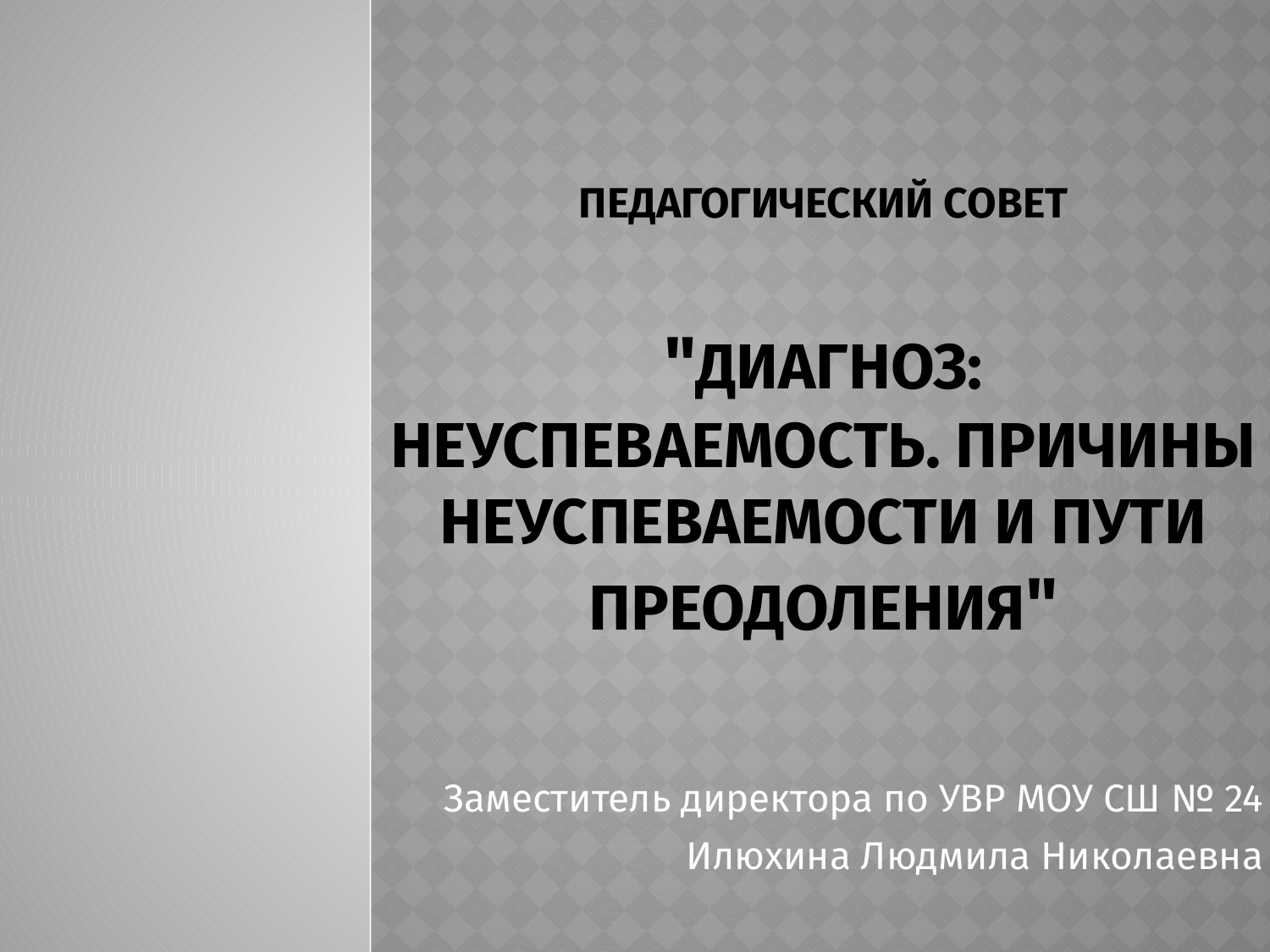

# педагогический совет "Диагноз: неуспеваемость. Причины неуспеваемости и пути преодоления"
Заместитель директора по УВР МОУ СШ № 24
Илюхина Людмила Николаевна